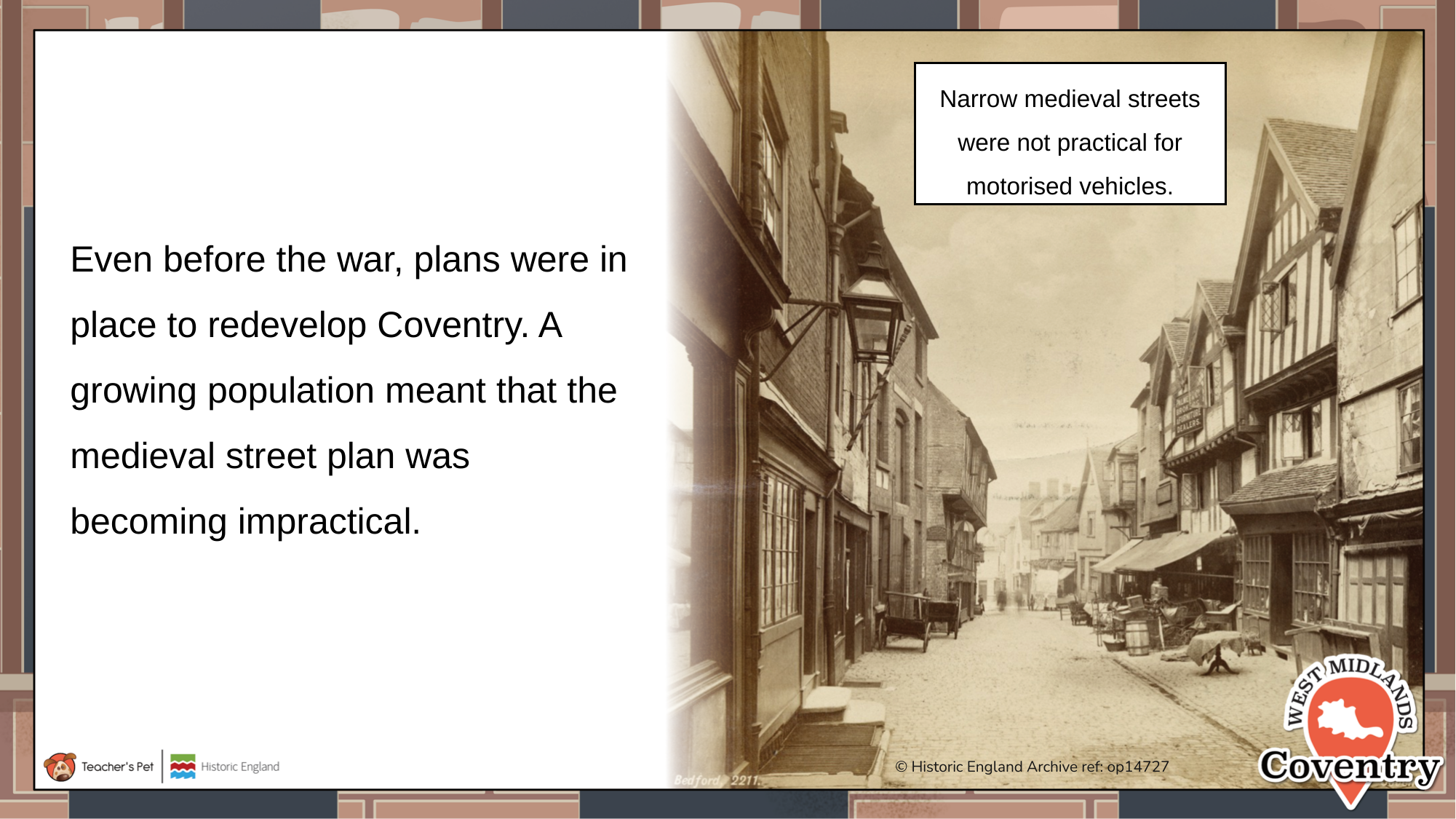

# Redevelop Coventry

Narrow medieval streets were not practical for motorised vehicles.
Even before the war, plans were in place to redevelop Coventry. A growing population meant that the medieval street plan was becoming impractical.
© Historic England Archive ref: op14727